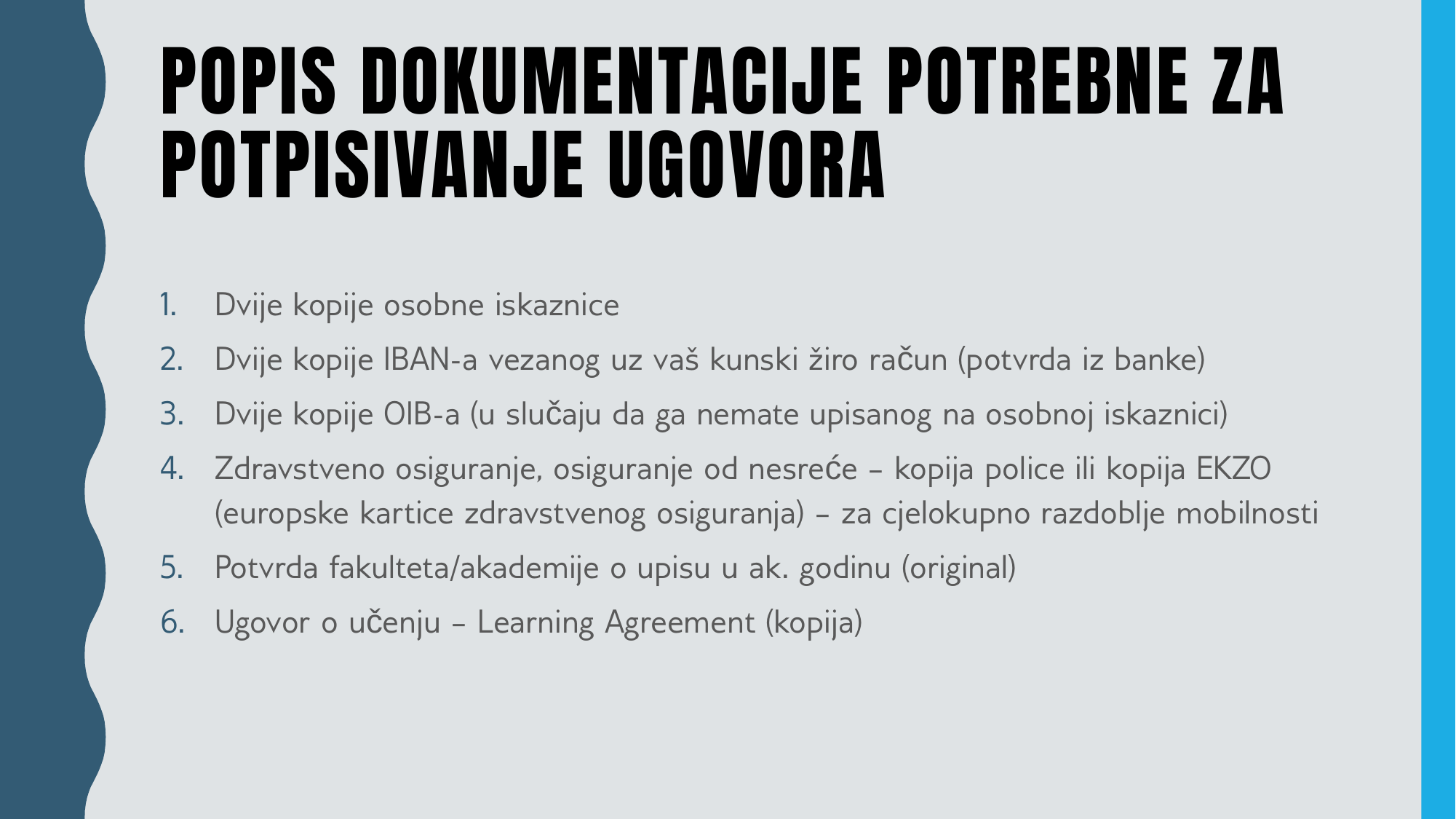

# Popis dokumentacije potrebne za potpisivanje ugovora
Dvije kopije osobne iskaznice
Dvije kopije IBAN-a vezanog uz vaš kunski žiro račun (potvrda iz banke)
Dvije kopije OIB-a (u slučaju da ga nemate upisanog na osobnoj iskaznici)
Zdravstveno osiguranje, osiguranje od nesreće – kopija police ili kopija EKZO (europske kartice zdravstvenog osiguranja) – za cjelokupno razdoblje mobilnosti
Potvrda fakulteta/akademije o upisu u ak. godinu (original)
Ugovor o učenju – Learning Agreement (kopija)